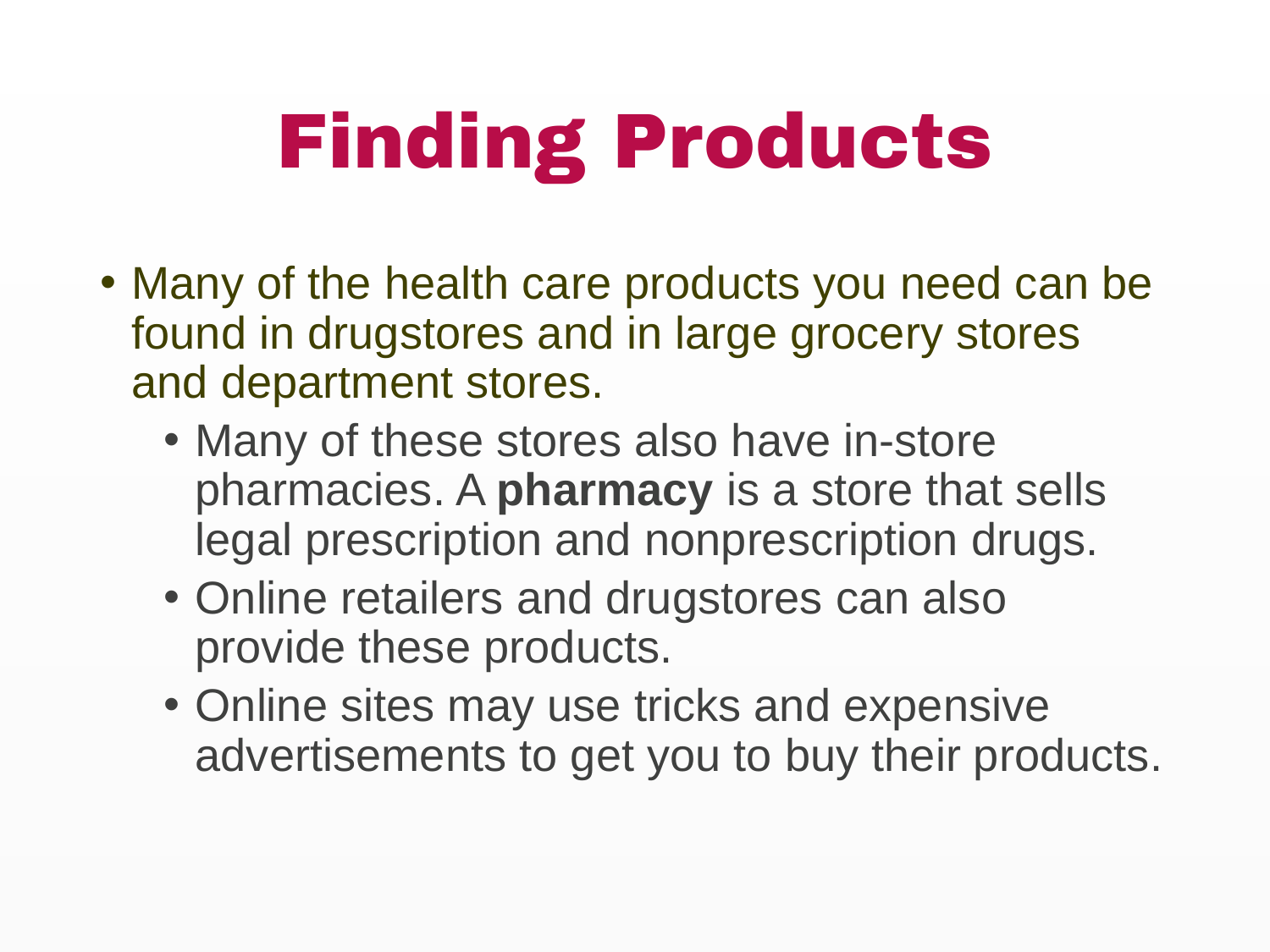

# Finding Products
Many of the health care products you need can be found in drugstores and in large grocery stores and department stores.
Many of these stores also have in-store pharmacies. A pharmacy is a store that sells legal prescription and nonprescription drugs.
Online retailers and drugstores can also provide these products.
Online sites may use tricks and expensive advertisements to get you to buy their products.